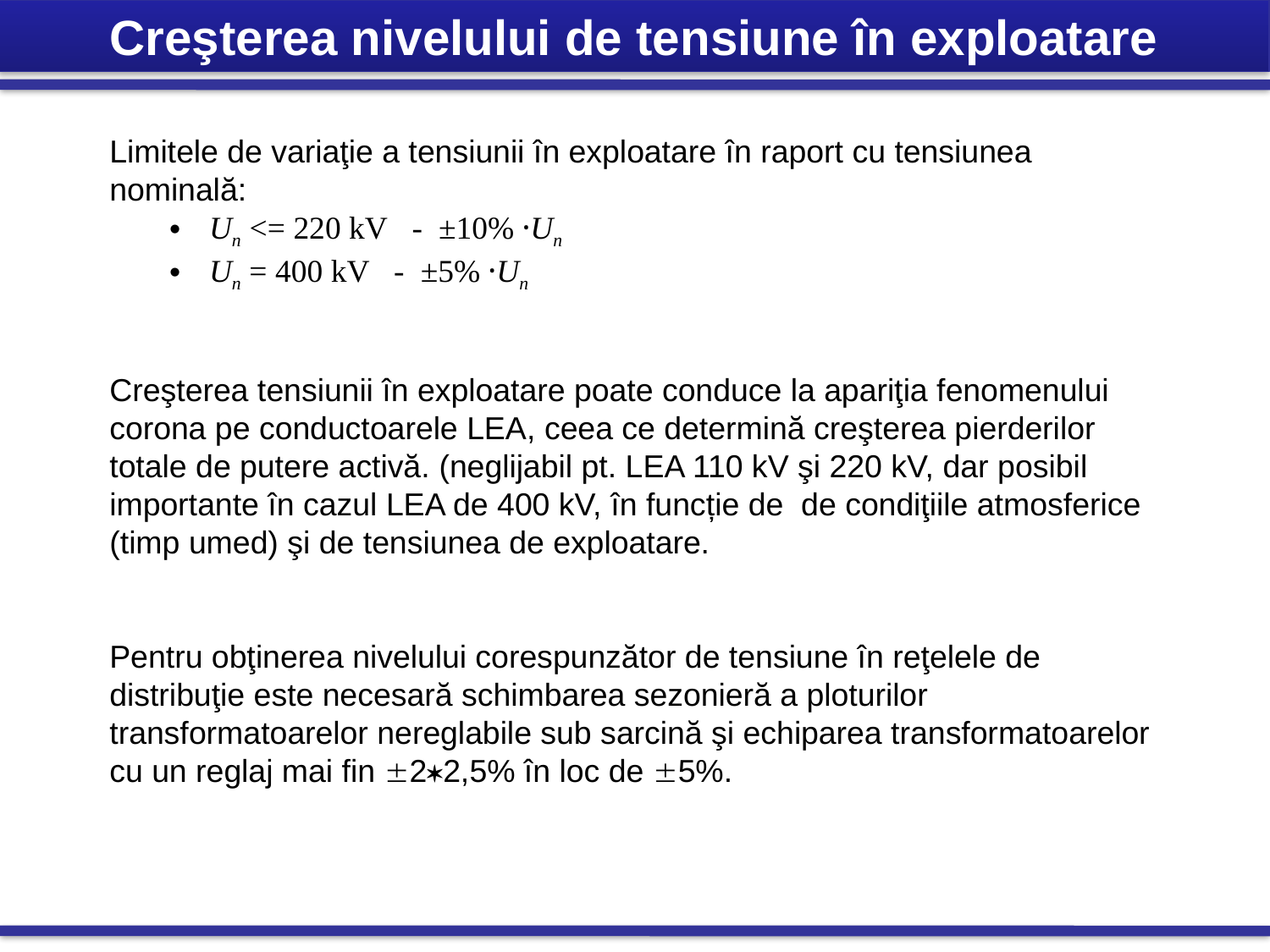

Creşterea nivelului de tensiune în exploatare

Limitele de variaţie a tensiunii în exploatare în raport cu tensiunea nominală:
Un <= 220 kV   -  ±10% ꞏUn
Un = 400 kV   -  ±5% ꞏUn

Creşterea tensiunii în exploatare poate conduce la apariţia fenomenului corona pe conductoarele LEA, ceea ce determină creşterea pierderilor totale de putere activă. (neglijabil pt. LEA 110 kV şi 220 kV, dar posibil importante în cazul LEA de 400 kV, în funcție de  de condiţiile atmosferice (timp umed) şi de tensiunea de exploatare.

Pentru obţinerea nivelului corespunzător de tensiune în reţelele de distribuţie este necesară schimbarea sezonieră a ploturilor transformatoarelor nereglabile sub sarcină şi echiparea transformatoarelor cu un reglaj mai fin ±2∗2,5% în loc de ±5%.